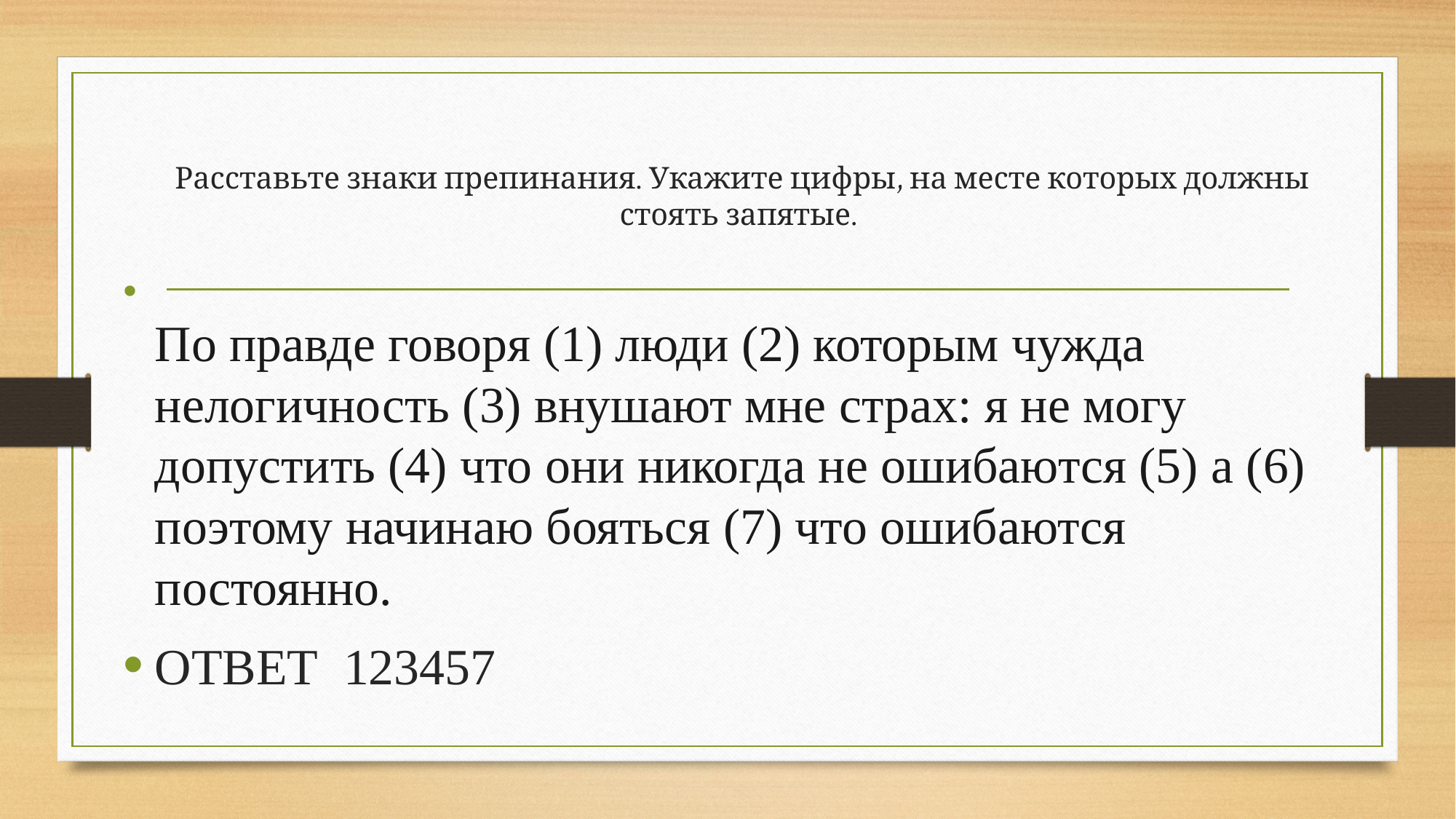

# Расставьте знаки препинания. Укажите цифры, на месте которых должны стоять запятые.
По правде говоря (1) люди (2) которым чужда нелогичность (3) внушают мне страх: я не могу допустить (4) что они никогда не ошибаются (5) а (6) поэтому начинаю бояться (7) что ошибаются постоянно.
ОТВЕТ  123457